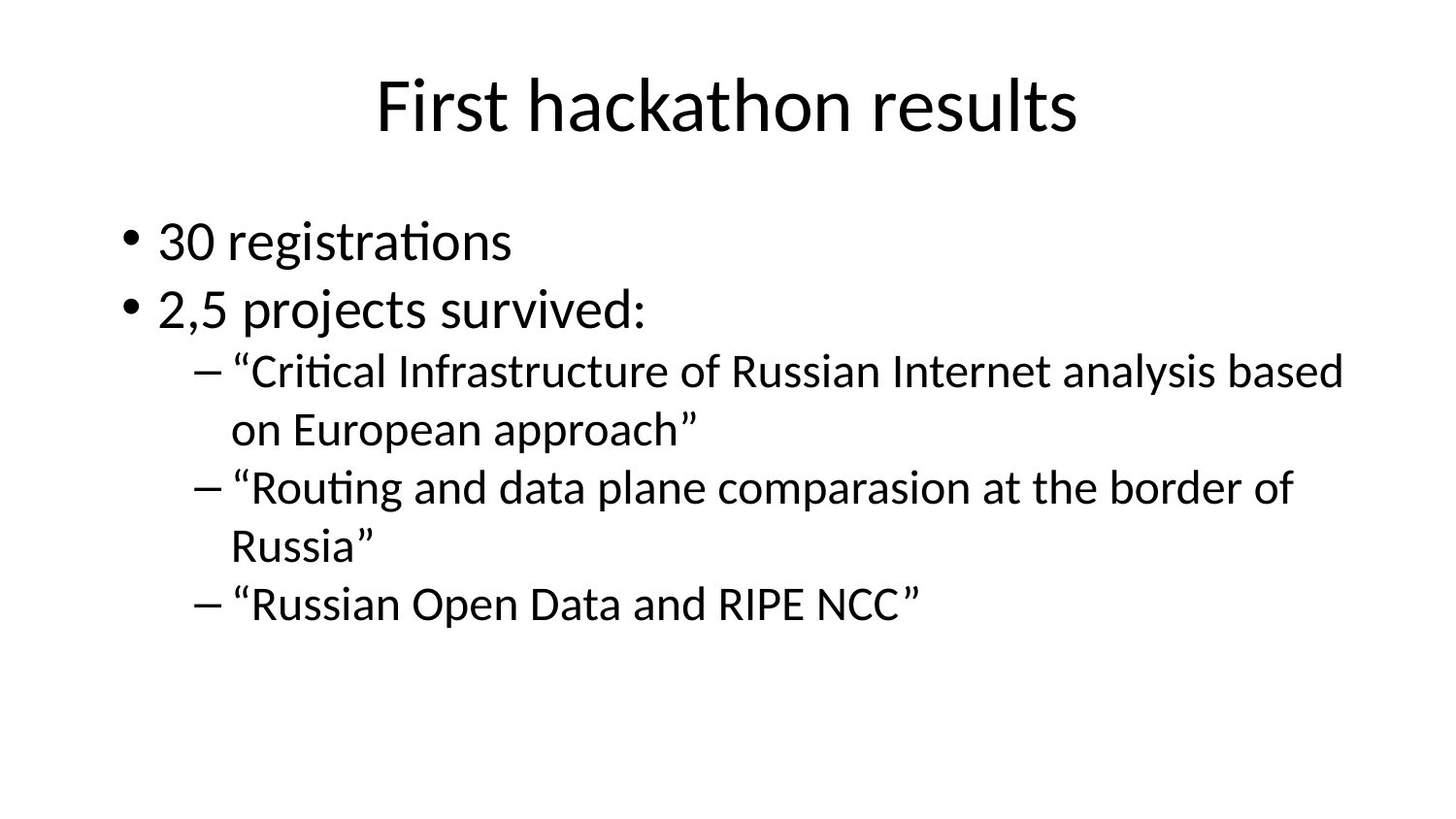

# First hackathon results
30 registrations
2,5 projects survived:
“Critical Infrastructure of Russian Internet analysis based on European approach”
“Routing and data plane comparasion at the border of Russia”
“Russian Open Data and RIPE NCC”